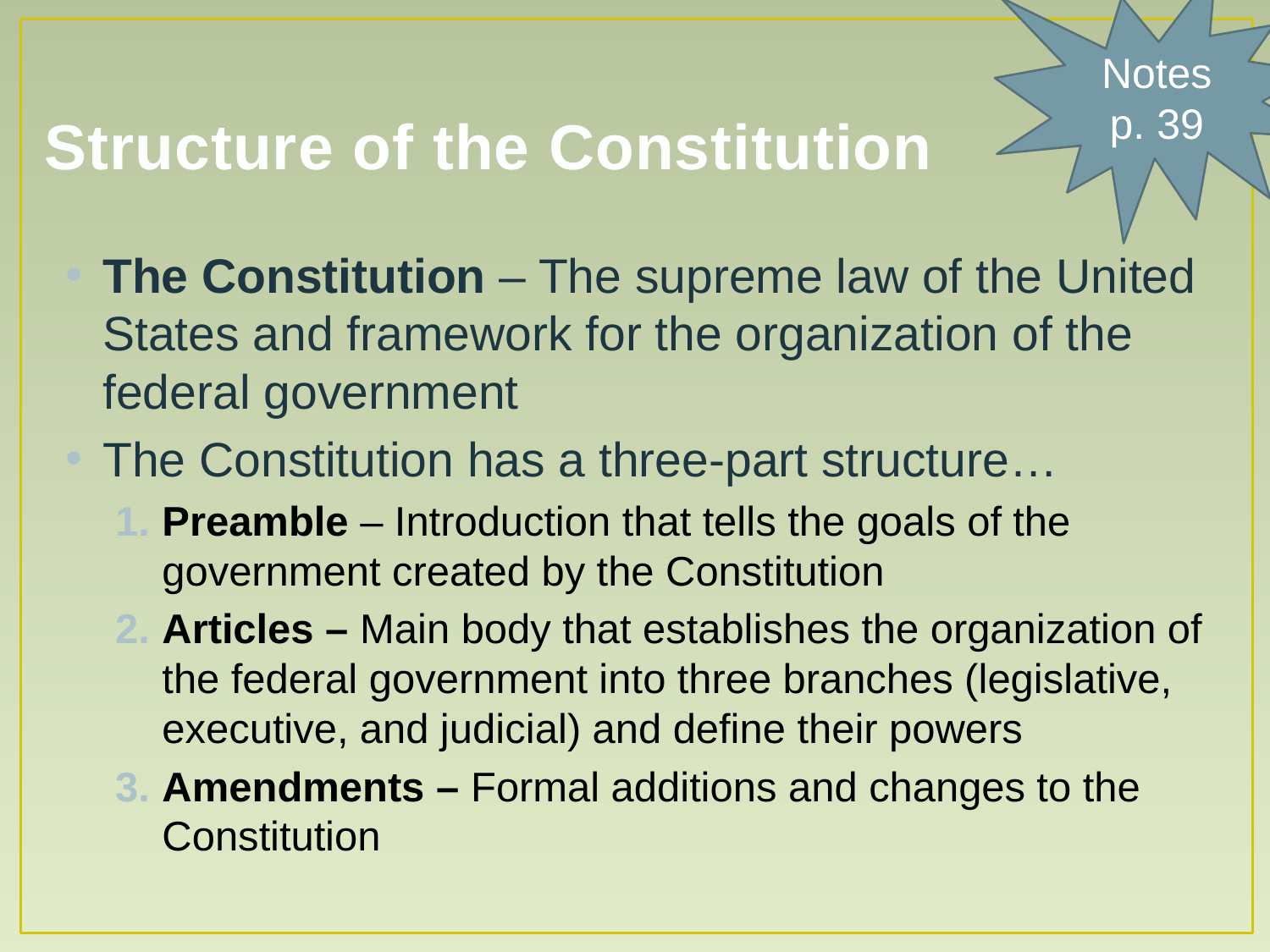

Notes
p. 39
# Structure of the Constitution
The Constitution – The supreme law of the United States and framework for the organization of the federal government
The Constitution has a three-part structure…
Preamble – Introduction that tells the goals of the government created by the Constitution
Articles – Main body that establishes the organization of the federal government into three branches (legislative, executive, and judicial) and define their powers
Amendments – Formal additions and changes to the Constitution